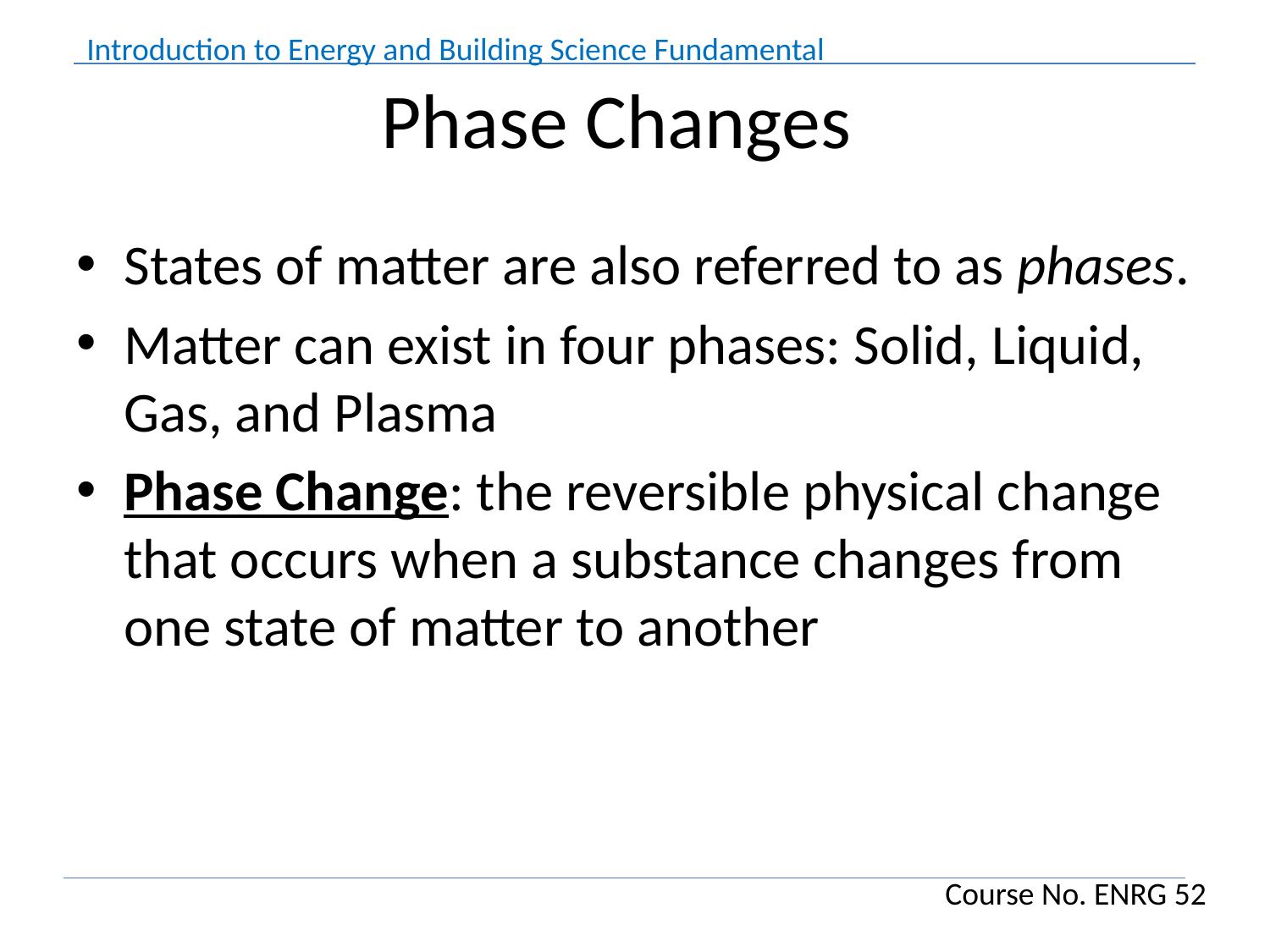

# Phase Changes
States of matter are also referred to as phases.
Matter can exist in four phases: Solid, Liquid, Gas, and Plasma
Phase Change: the reversible physical change that occurs when a substance changes from one state of matter to another